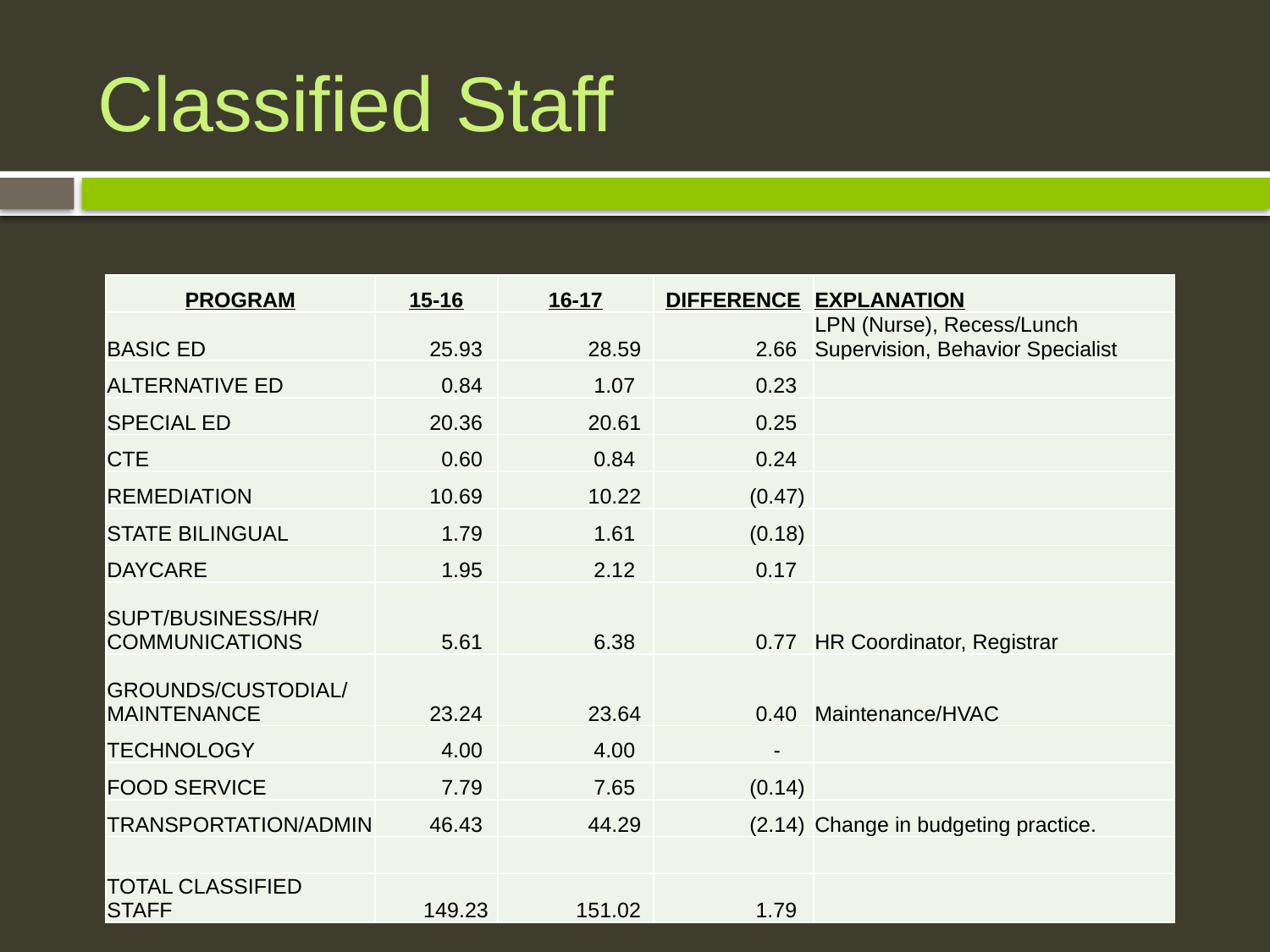

# Classified Staff
| PROGRAM | 15-16 | 16-17 | DIFFERENCE | EXPLANATION |
| --- | --- | --- | --- | --- |
| BASIC ED | 25.93 | 28.59 | 2.66 | LPN (Nurse), Recess/Lunch Supervision, Behavior Specialist |
| ALTERNATIVE ED | 0.84 | 1.07 | 0.23 |  |
| SPECIAL ED | 20.36 | 20.61 | 0.25 |  |
| CTE | 0.60 | 0.84 | 0.24 |  |
| REMEDIATION | 10.69 | 10.22 | (0.47) |  |
| STATE BILINGUAL | 1.79 | 1.61 | (0.18) |  |
| DAYCARE | 1.95 | 2.12 | 0.17 |  |
| SUPT/BUSINESS/HR/COMMUNICATIONS | 5.61 | 6.38 | 0.77 | HR Coordinator, Registrar |
| GROUNDS/CUSTODIAL/MAINTENANCE | 23.24 | 23.64 | 0.40 | Maintenance/HVAC |
| TECHNOLOGY | 4.00 | 4.00 | - |  |
| FOOD SERVICE | 7.79 | 7.65 | (0.14) |  |
| TRANSPORTATION/ADMIN | 46.43 | 44.29 | (2.14) | Change in budgeting practice. |
|  |  |  |  |  |
| TOTAL CLASSIFIED STAFF | 149.23 | 151.02 | 1.79 |  |